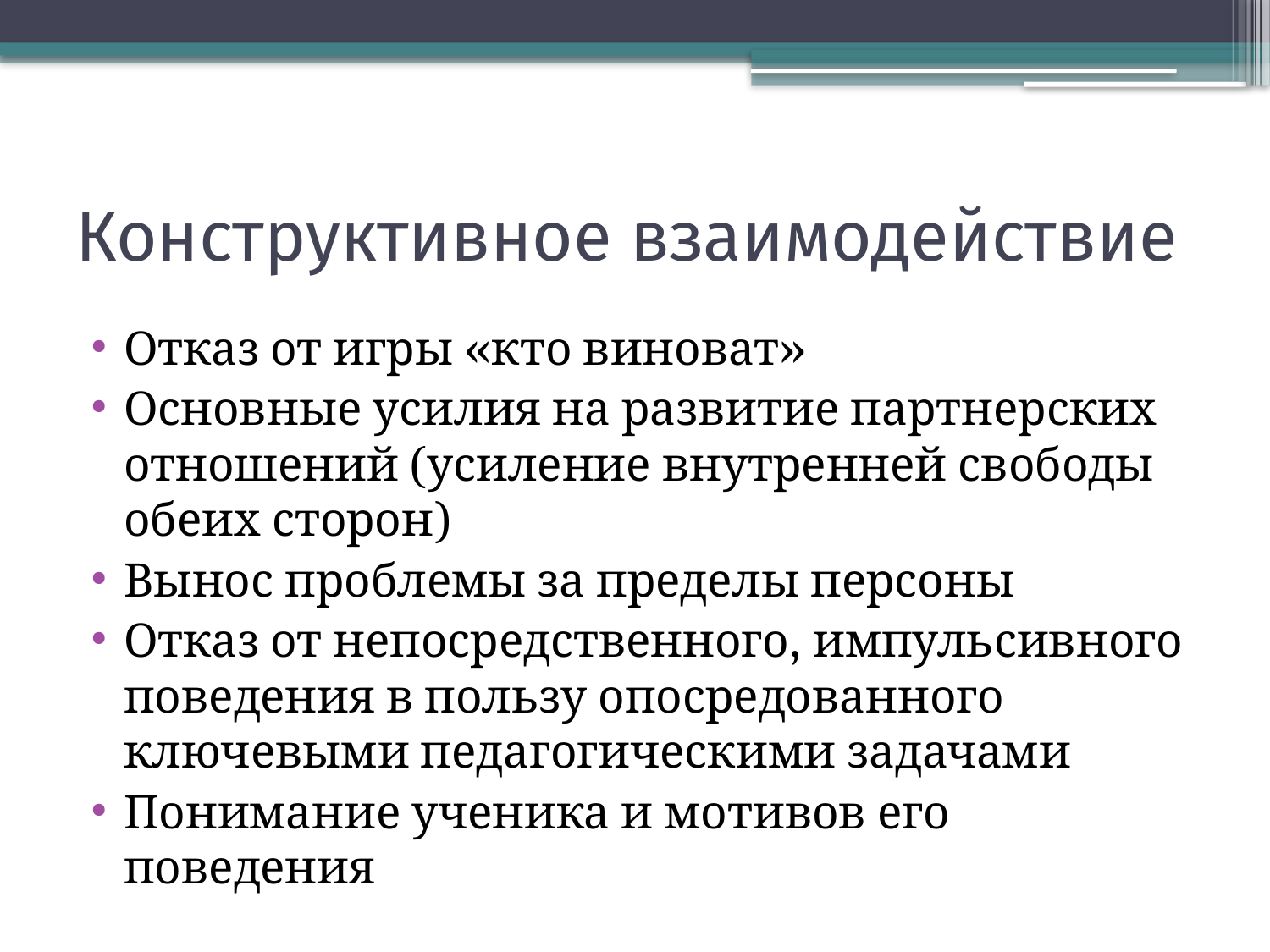

# Конструктивное взаимодействие
Отказ от игры «кто виноват»
Основные усилия на развитие партнерских отношений (усиление внутренней свободы обеих сторон)
Вынос проблемы за пределы персоны
Отказ от непосредственного, импульсивного поведения в пользу опосредованного ключевыми педагогическими задачами
Понимание ученика и мотивов его поведения